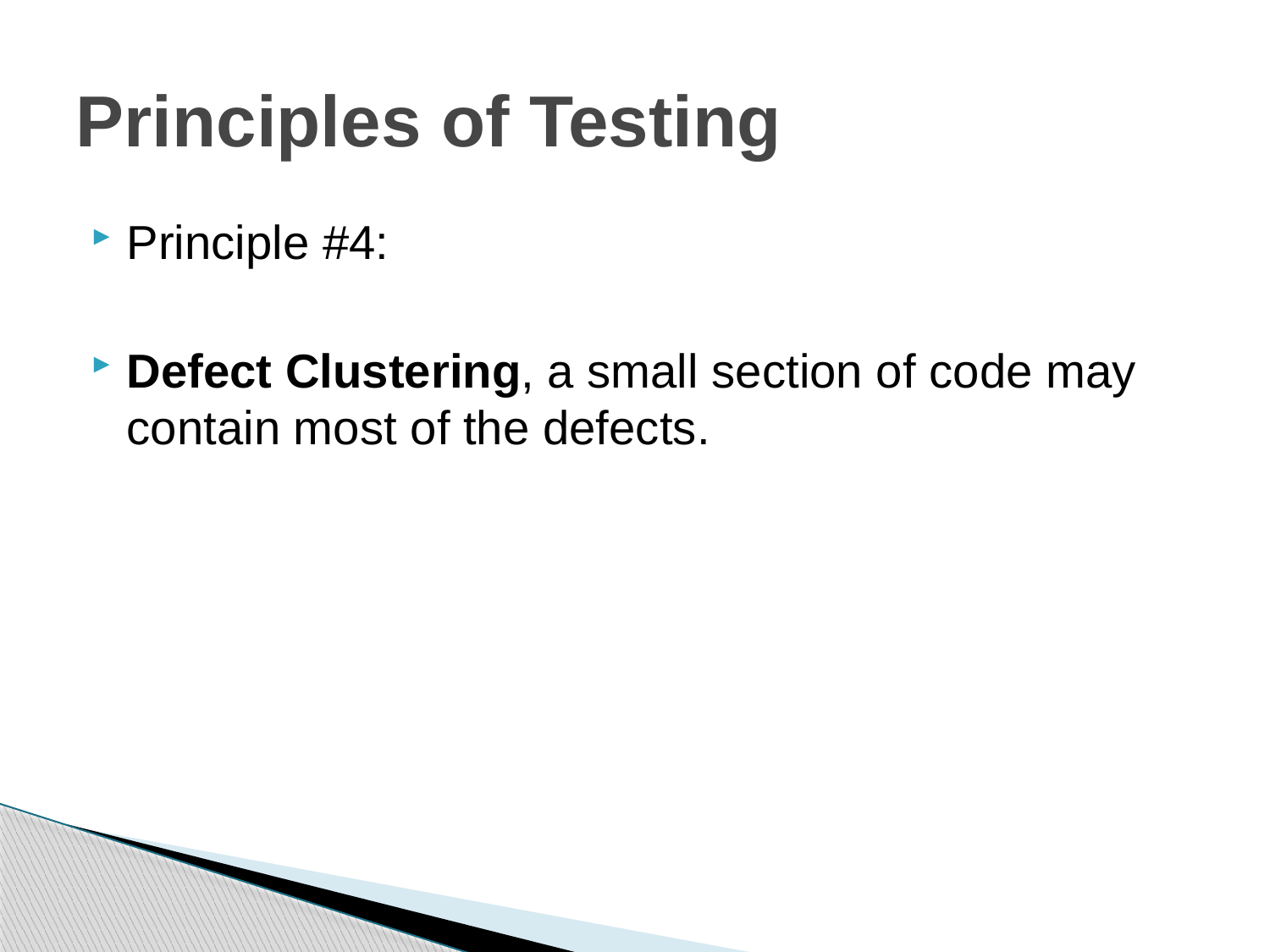

# Principles of Testing
Principle #4:

Defect Clustering, a small section of code may contain most of the defects.